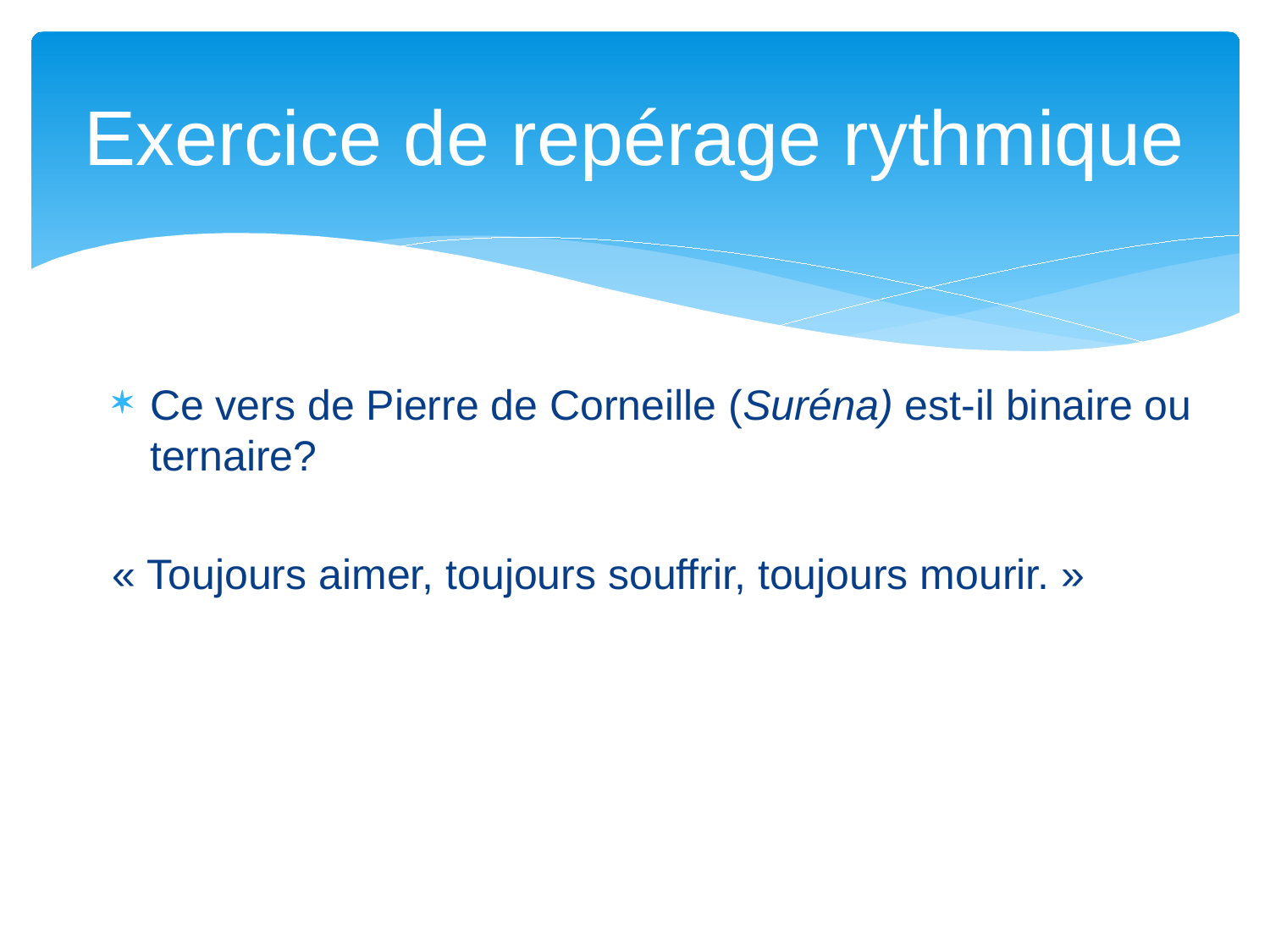

# Exercice de repérage rythmique
Ce vers de Pierre de Corneille (Suréna) est-il binaire ou ternaire?

« Toujours aimer, toujours souffrir, toujours mourir. »